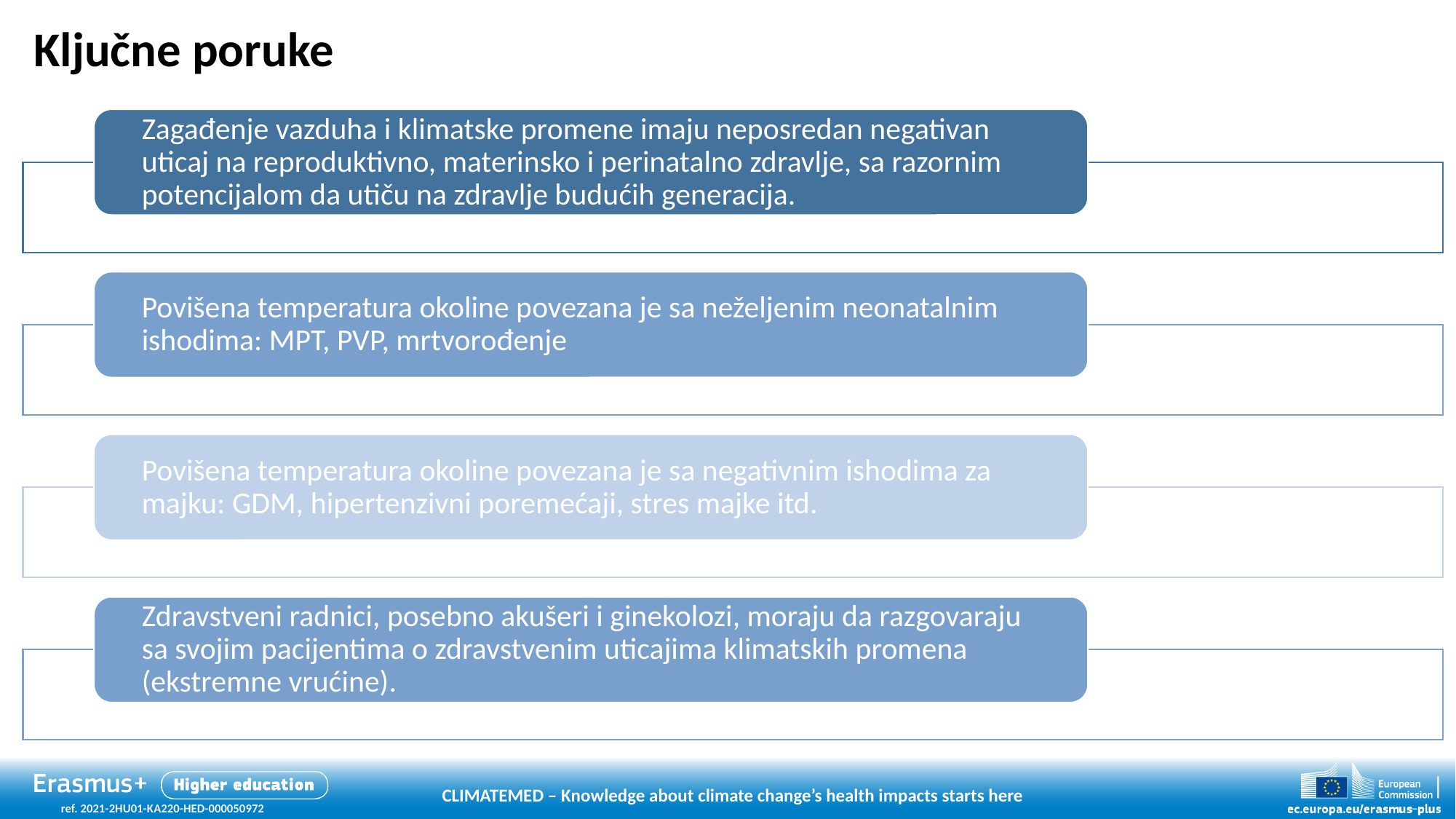

# Ključne poruke
Zagađenje vazduha i klimatske promene imaju neposredan negativan uticaj na reproduktivno, materinsko i perinatalno zdravlje, sa razornim potencijalom da utiču na zdravlje budućih generacija.
Povišena temperatura okoline povezana je sa neželjenim neonatalnim ishodima: MPT, PVP, mrtvorođenje
Povišena temperatura okoline povezana je sa negativnim ishodima za majku: GDM, hipertenzivni poremećaji, stres majke itd.
Zdravstveni radnici, posebno akušeri i ginekolozi, moraju da razgovaraju sa svojim pacijentima o zdravstvenim uticajima klimatskih promena (ekstremne vrućine).